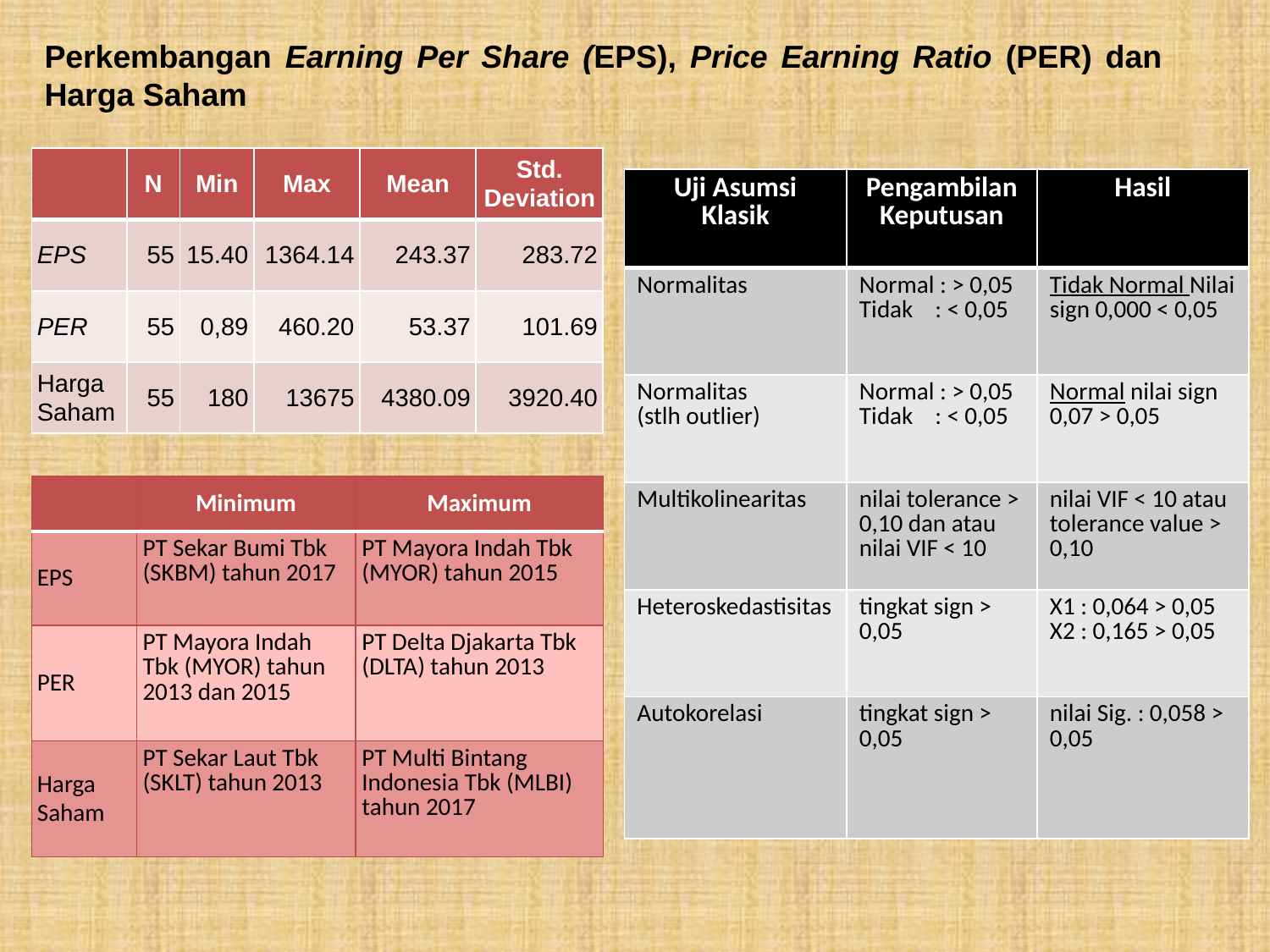

# Perkembangan Earning Per Share (EPS), Price Earning Ratio (PER) dan Harga Saham
|  | N | Min | Max | Mean | Std. Deviation |
| --- | --- | --- | --- | --- | --- |
| EPS | 55 | 15.40 | 1364.14 | 243.37 | 283.72 |
| PER | 55 | 0,89 | 460.20 | 53.37 | 101.69 |
| Harga Saham | 55 | 180 | 13675 | 4380.09 | 3920.40 |
| Uji Asumsi Klasik | Pengambilan Keputusan | Hasil |
| --- | --- | --- |
| Normalitas | Normal : > 0,05 Tidak : < 0,05 | Tidak Normal Nilai sign 0,000 < 0,05 |
| Normalitas (stlh outlier) | Normal : > 0,05 Tidak : < 0,05 | Normal nilai sign 0,07 > 0,05 |
| Multikolinearitas | nilai tolerance > 0,10 dan atau nilai VIF < 10 | nilai VIF < 10 atau tolerance value > 0,10 |
| Heteroskedastisitas | tingkat sign > 0,05 | X1 : 0,064 > 0,05 X2 : 0,165 > 0,05 |
| Autokorelasi | tingkat sign > 0,05 | nilai Sig. : 0,058 > 0,05 |
|  | Minimum | Maximum |
| --- | --- | --- |
| EPS | PT Sekar Bumi Tbk (SKBM) tahun 2017 | PT Mayora Indah Tbk (MYOR) tahun 2015 |
| PER | PT Mayora Indah Tbk (MYOR) tahun 2013 dan 2015 | PT Delta Djakarta Tbk (DLTA) tahun 2013 |
| Harga Saham | PT Sekar Laut Tbk (SKLT) tahun 2013 | PT Multi Bintang Indonesia Tbk (MLBI) tahun 2017 |